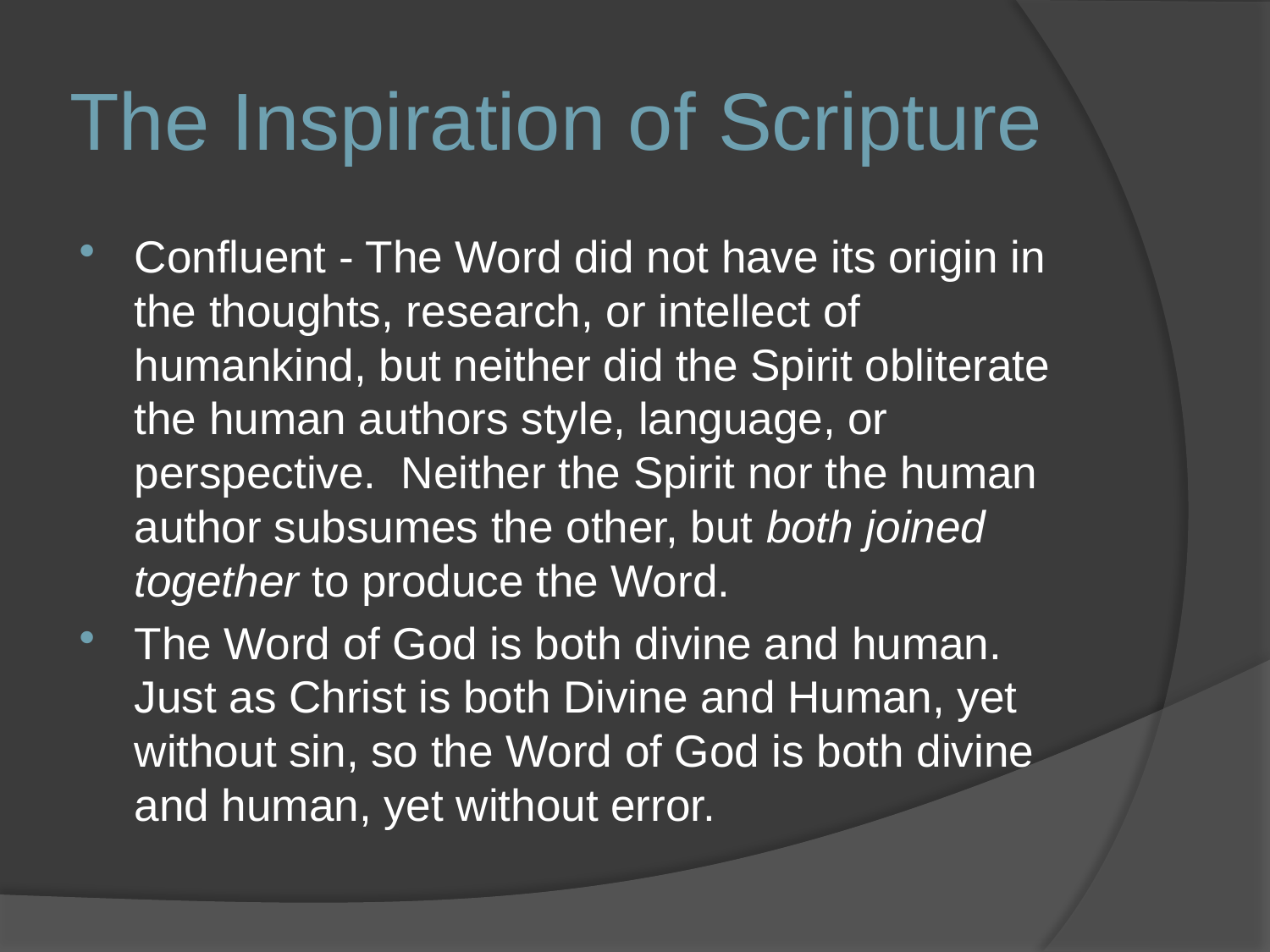

# The Inspiration of Scripture
Confluent - The Word did not have its origin in the thoughts, research, or intellect of humankind, but neither did the Spirit obliterate the human authors style, language, or perspective.  Neither the Spirit nor the human author subsumes the other, but both joined together to produce the Word.
The Word of God is both divine and human.  Just as Christ is both Divine and Human, yet without sin, so the Word of God is both divine and human, yet without error.